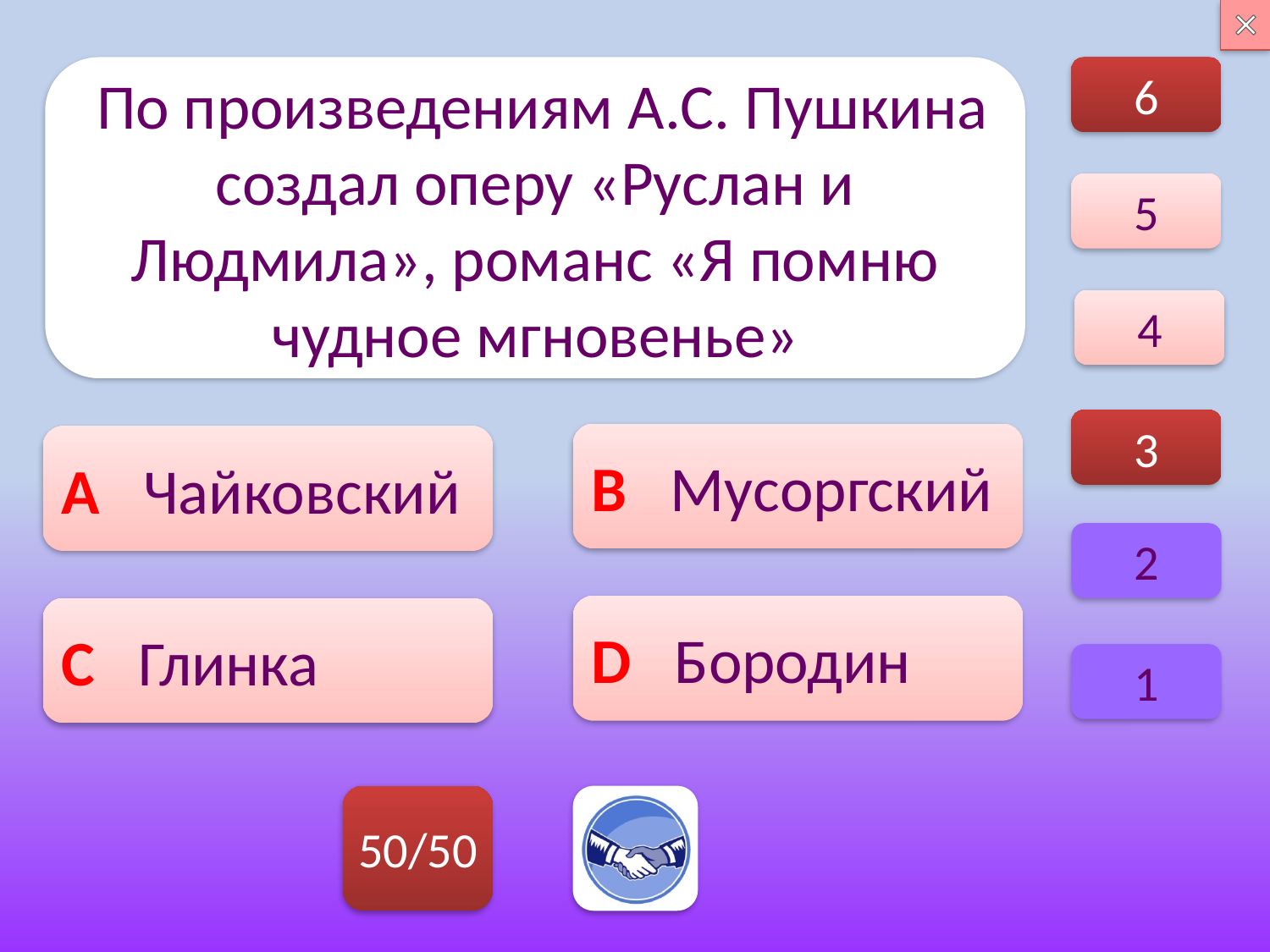

6
 По произведениям А.С. Пушкина создал оперу «Руслан и Людмила», романс «Я помню чудное мгновенье»
5
4
3
В   Мусоргский
А   Чайковский
2
D   Бородин
C   Глинка
1
50/50